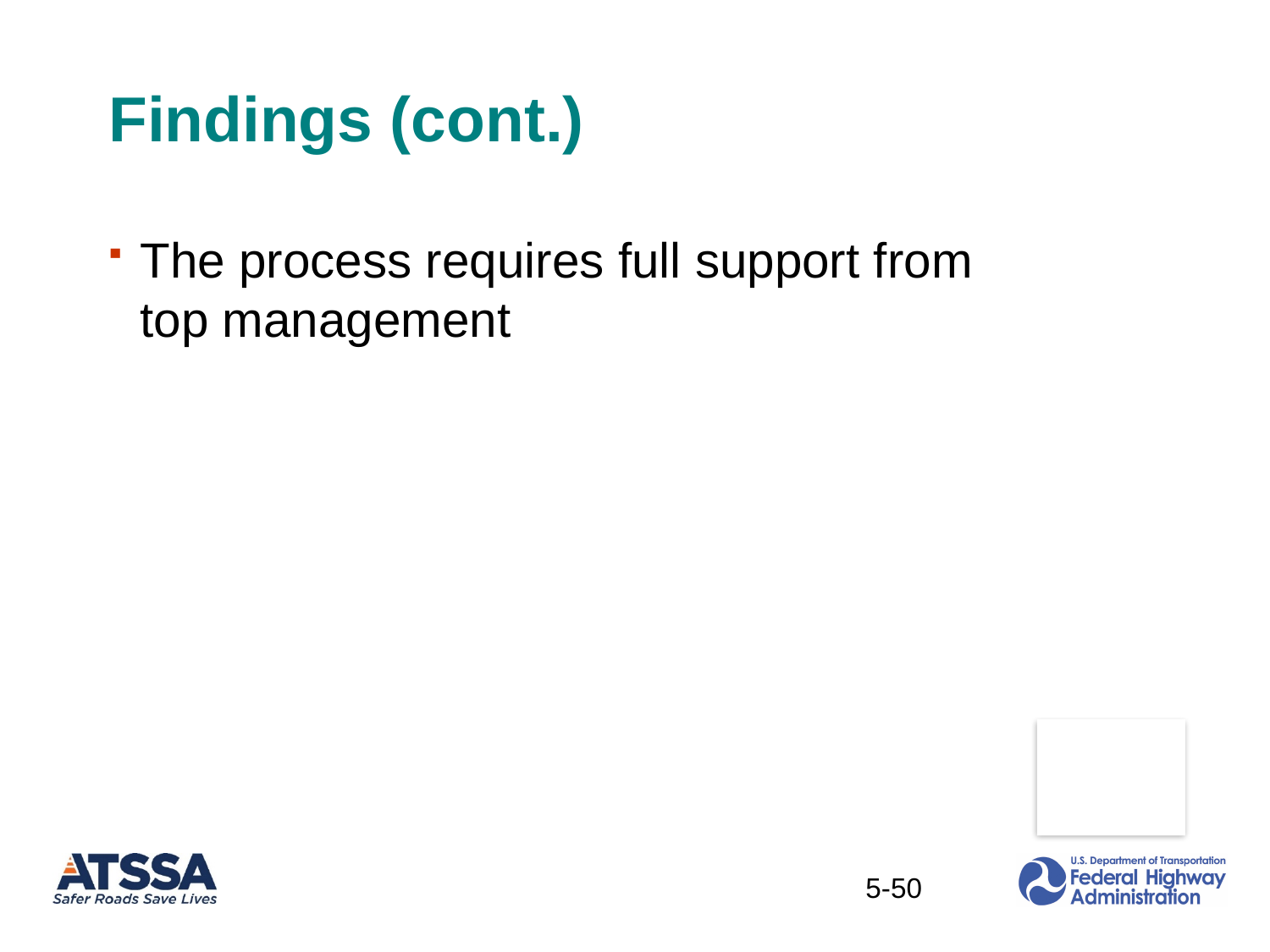

# Findings (cont.)
The process requires full support from top management